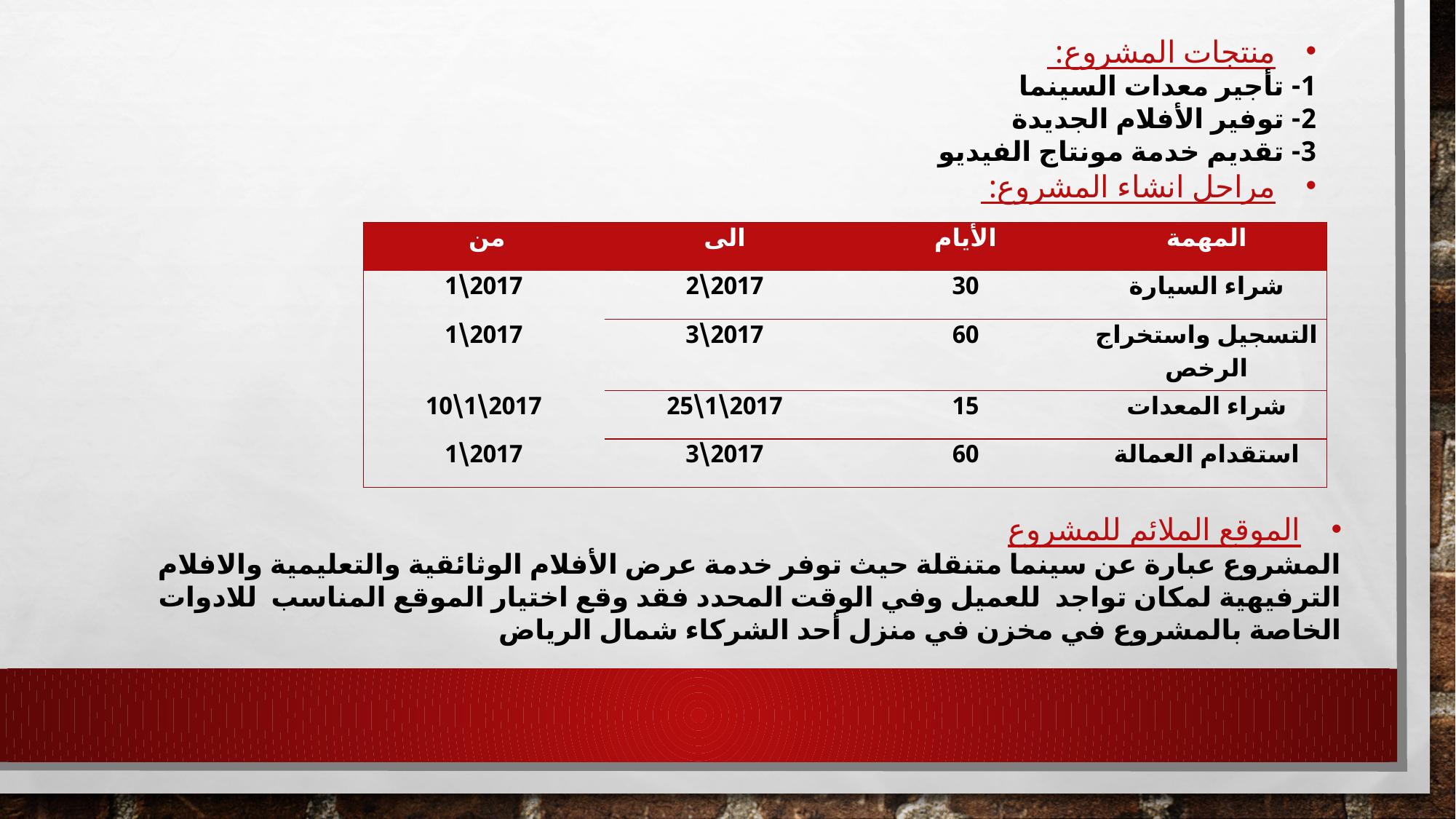

منتجات المشروع:
1- تأجير معدات السينما
2- توفير الأفلام الجديدة
3- تقديم خدمة مونتاج الفيديو
مراحل انشاء المشروع:

| من | الى | الأيام | المهمة |
| --- | --- | --- | --- |
| 2017\1 | 2017\2 | 30 | شراء السيارة |
| 2017\1 | 2017\3 | 60 | التسجيل واستخراج الرخص |
| 2017\1\10 | 2017\1\25 | 15 | شراء المعدات |
| 2017\1 | 2017\3 | 60 | استقدام العمالة |

الموقع الملائم للمشروع
المشروع عبارة عن سينما متنقلة حيث توفر خدمة عرض الأفلام الوثائقية والتعليمية والافلام الترفيهية لمكان تواجد  للعميل وفي الوقت المحدد فقد وقع اختيار الموقع المناسب  للادوات الخاصة بالمشروع في مخزن في منزل أحد الشركاء شمال الرياض